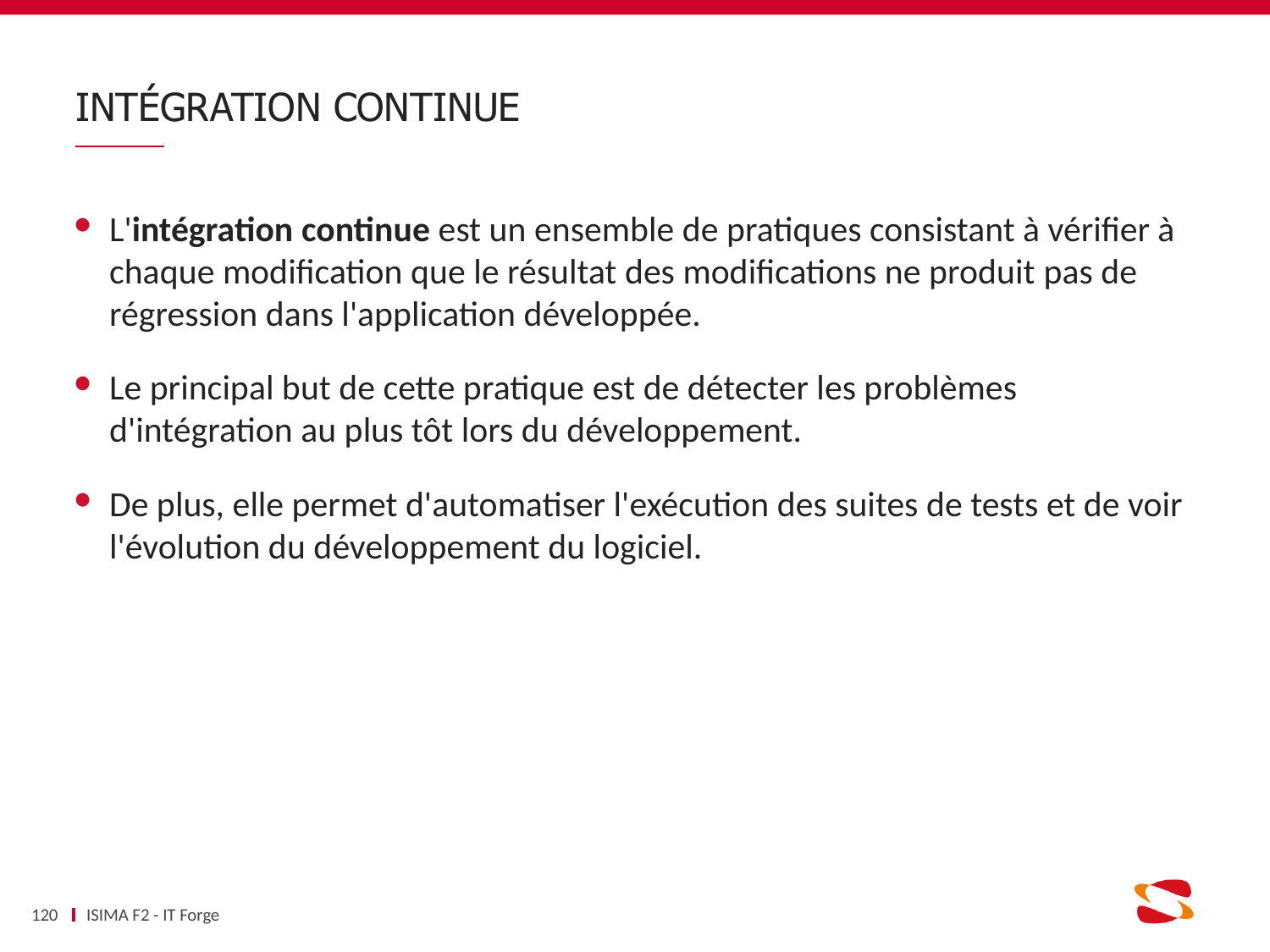

# Intégration continue

L'intégration continue est un ensemble de pratiques consistant à vérifier à chaque modification que le résultat des modifications ne produit pas de régression dans l'application développée.
Le principal but de cette pratique est de détecter les problèmes d'intégration au plus tôt lors du développement.
De plus, elle permet d'automatiser l'exécution des suites de tests et de voir l'évolution du développement du logiciel.
120
ISIMA F2 - IT Forge